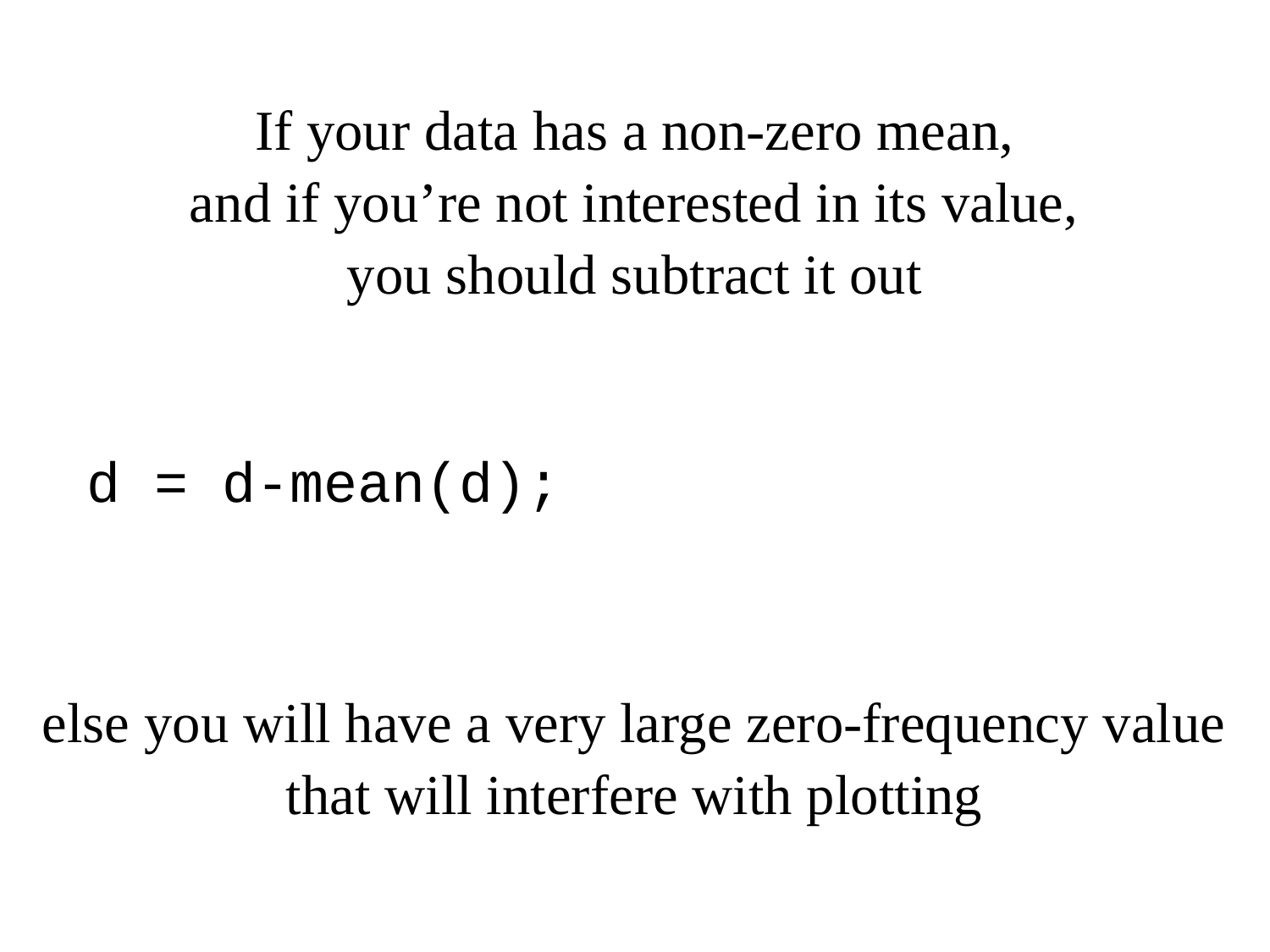

If your data has a non-zero mean,
and if you’re not interested in its value,
you should subtract it out
# d = d-mean(d);
else you will have a very large zero-frequency value
that will interfere with plotting